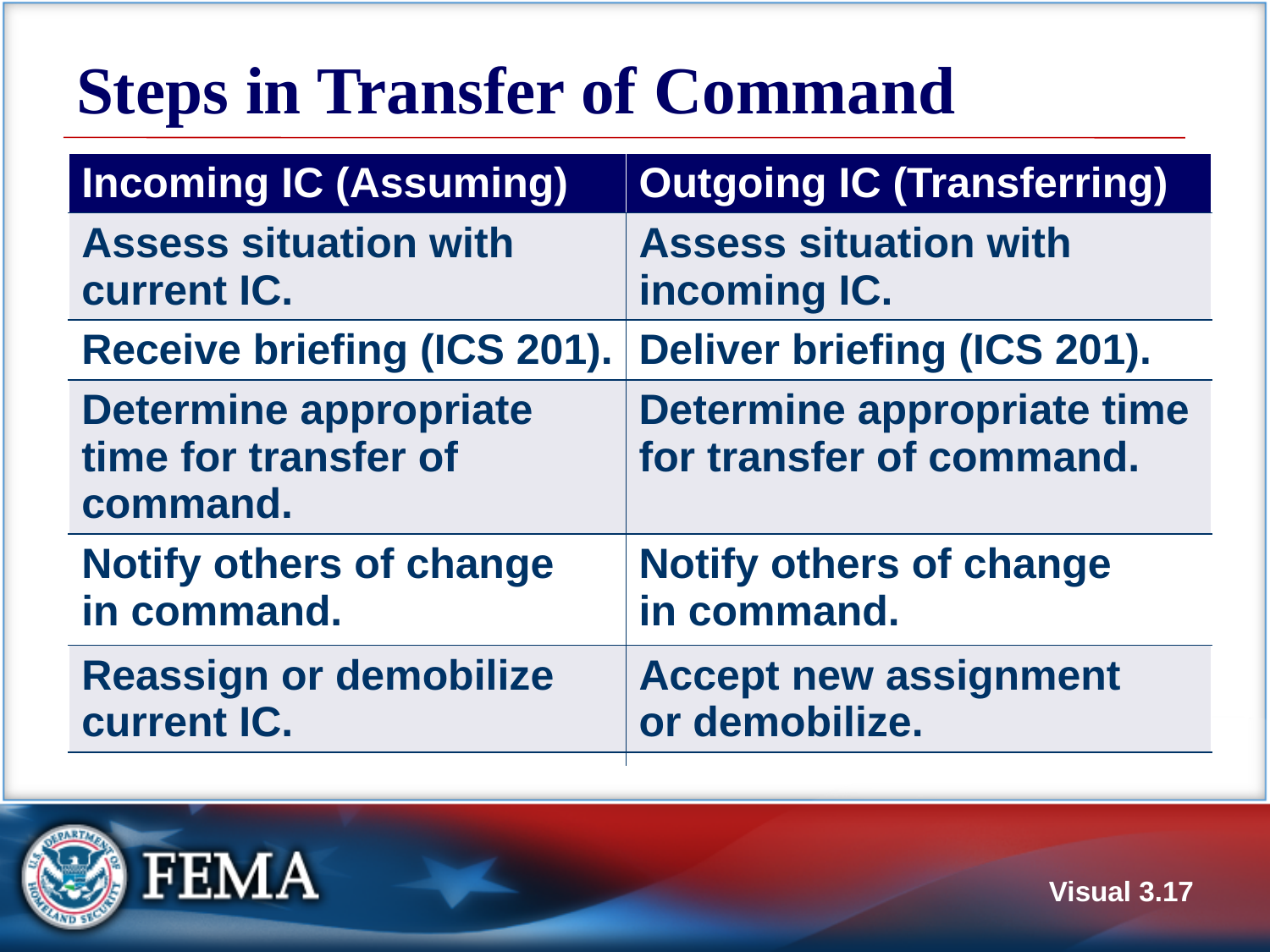

# Steps in Transfer of Command
| Incoming IC (Assuming) | Outgoing IC (Transferring) |
| --- | --- |
| Assess situation with current IC. | Assess situation with incoming IC. |
| Receive briefing (ICS 201). | Deliver briefing (ICS 201). |
| Determine appropriate time for transfer of command. | Determine appropriate time for transfer of command. |
| Notify others of change in command. | Notify others of change in command. |
| Reassign or demobilize current IC. | Accept new assignment or demobilize. |
|  |  |
Visual 3.17